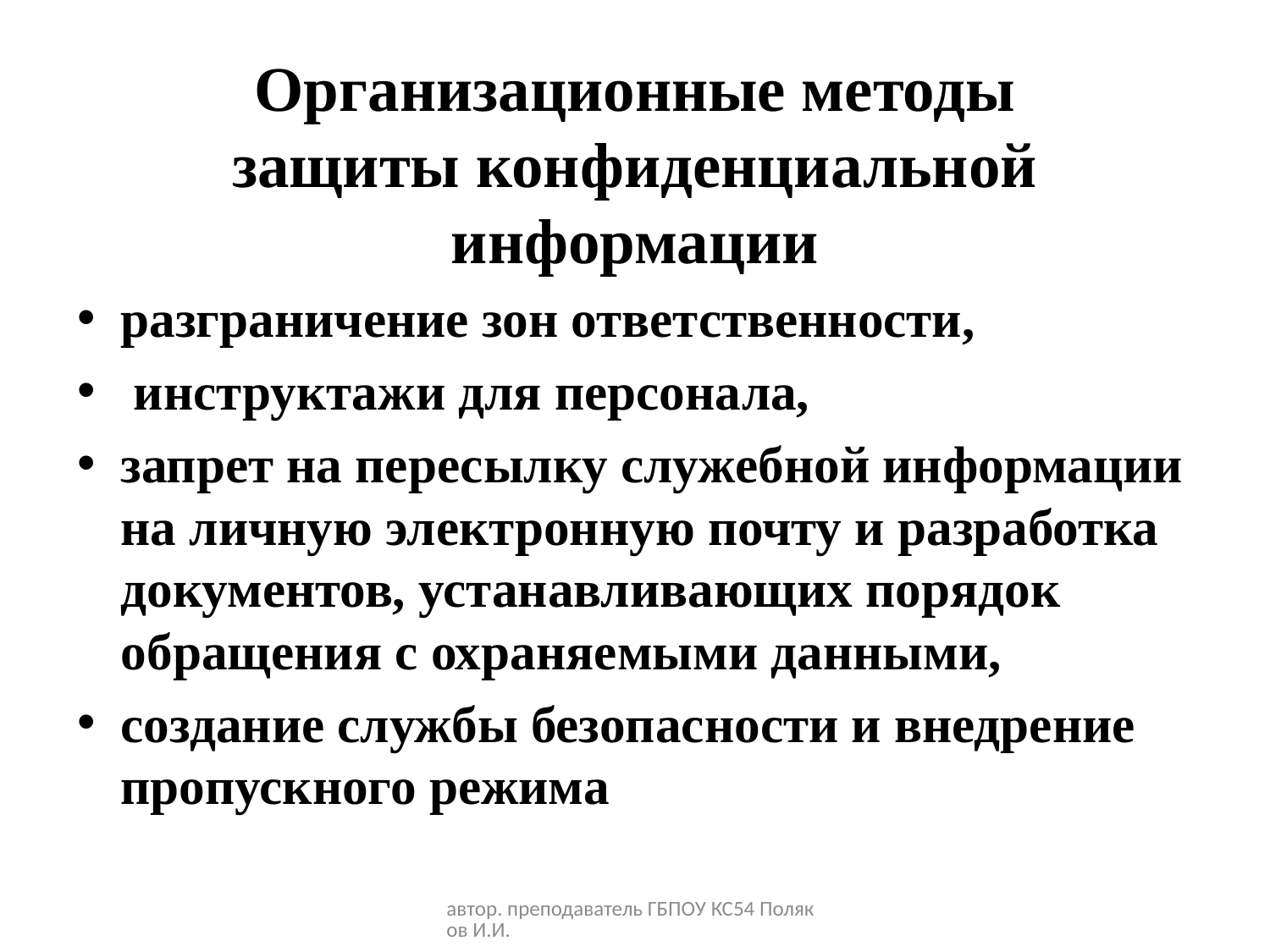

# Организационные методы защиты конфиденциальной информации
разграничение зон ответственности,
 инструктажи для персонала,
запрет на пересылку служебной информации на личную электронную почту и разработка документов, устанавливающих порядок обращения с охраняемыми данными,
создание службы безопасности и внедрение пропускного режима
автор. преподаватель ГБПОУ КС54 Поляков И.И.